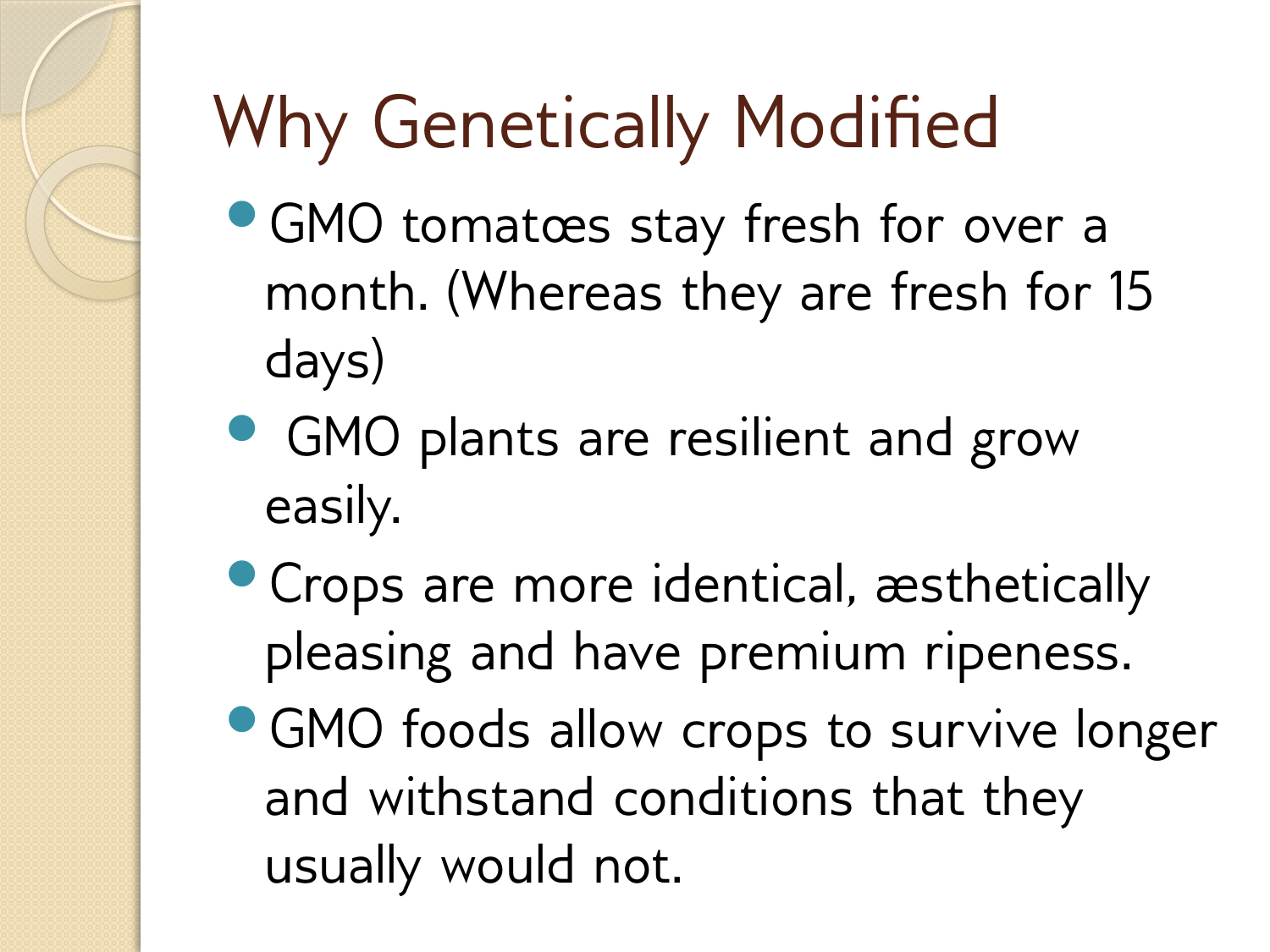

# Why Genetically Modified
GMO tomatoes stay fresh for over a month. (Whereas they are fresh for 15 days)
 GMO plants are resilient and grow easily.
Crops are more identical, aesthetically pleasing and have premium ripeness.
GMO foods allow crops to survive longer and withstand conditions that they usually would not.